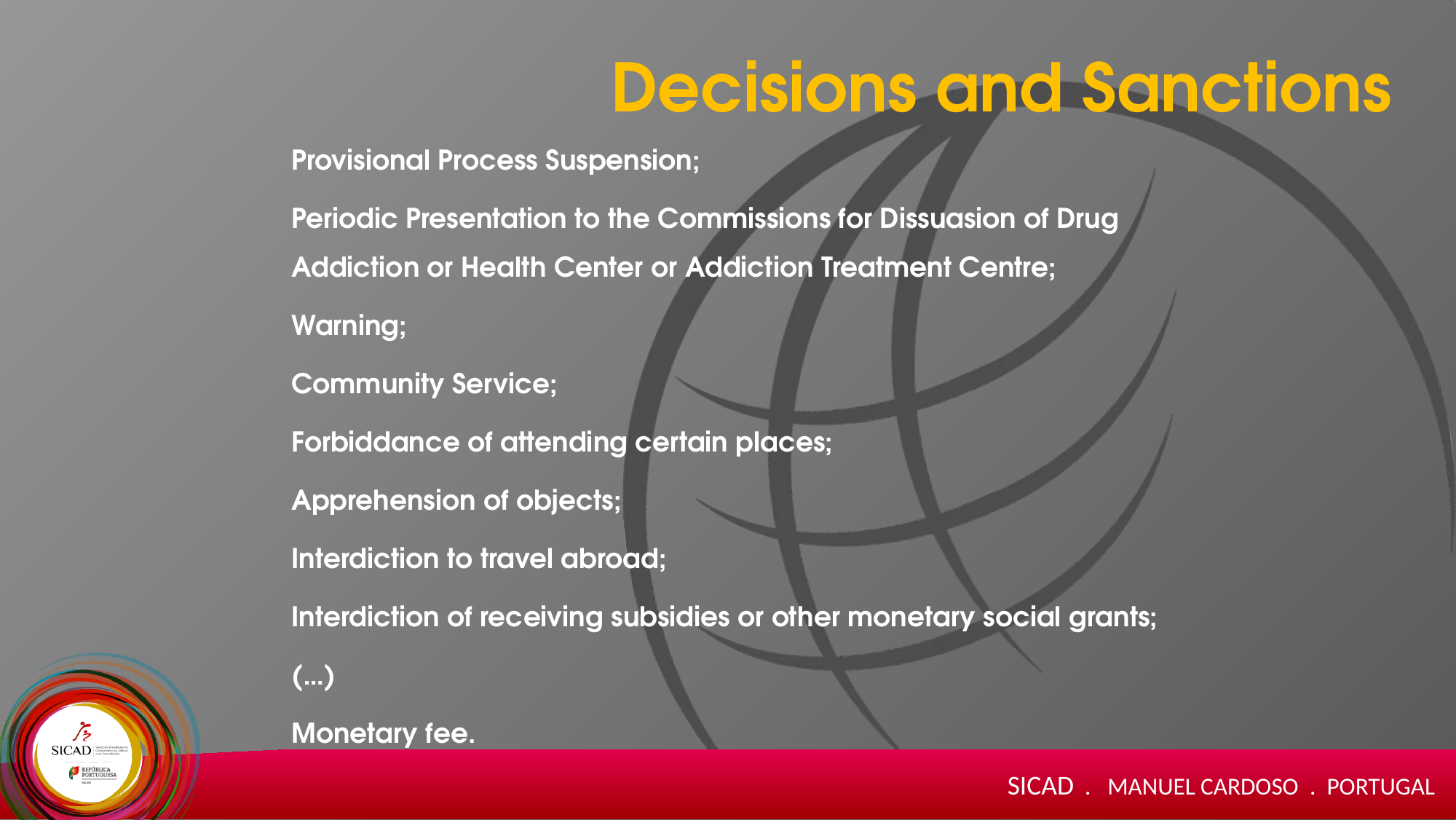

Decisions and Sanctions
Provisional Process Suspension;
Periodic Presentation to the Commissions for Dissuasion of Drug Addiction or Health Center or Addiction Treatment Centre;
Warning;
Community Service;
Forbiddance of attending certain places;
Apprehension of objects;
Interdiction to travel abroad;
Interdiction of receiving subsidies or other monetary social grants;
(…)
Monetary fee.